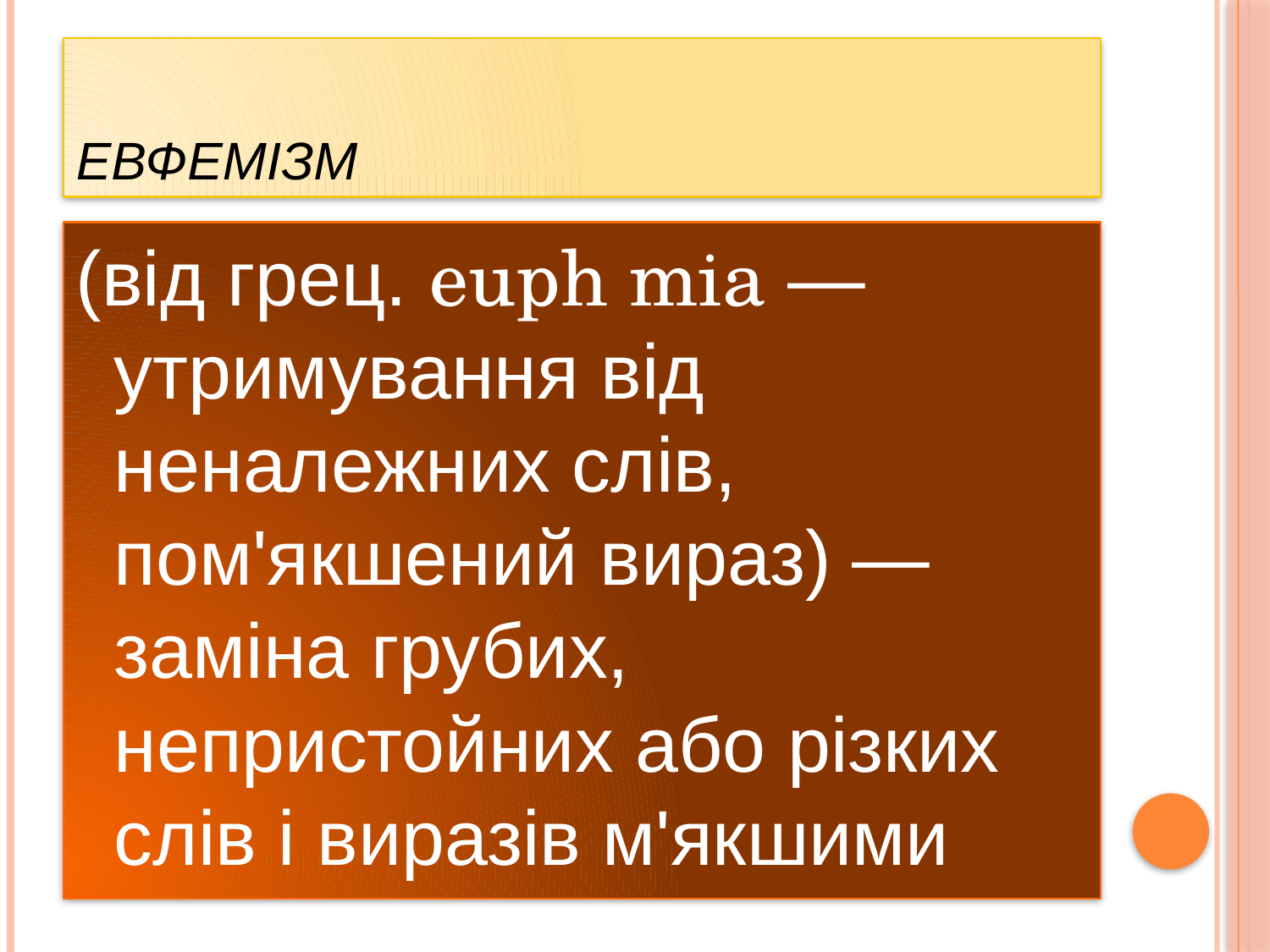

# Евфемізм
(від грец. euph mia — утримування від неналежних слів, пом'якшений вираз) — заміна грубих, непристойних або різких слів і виразів м'якшими